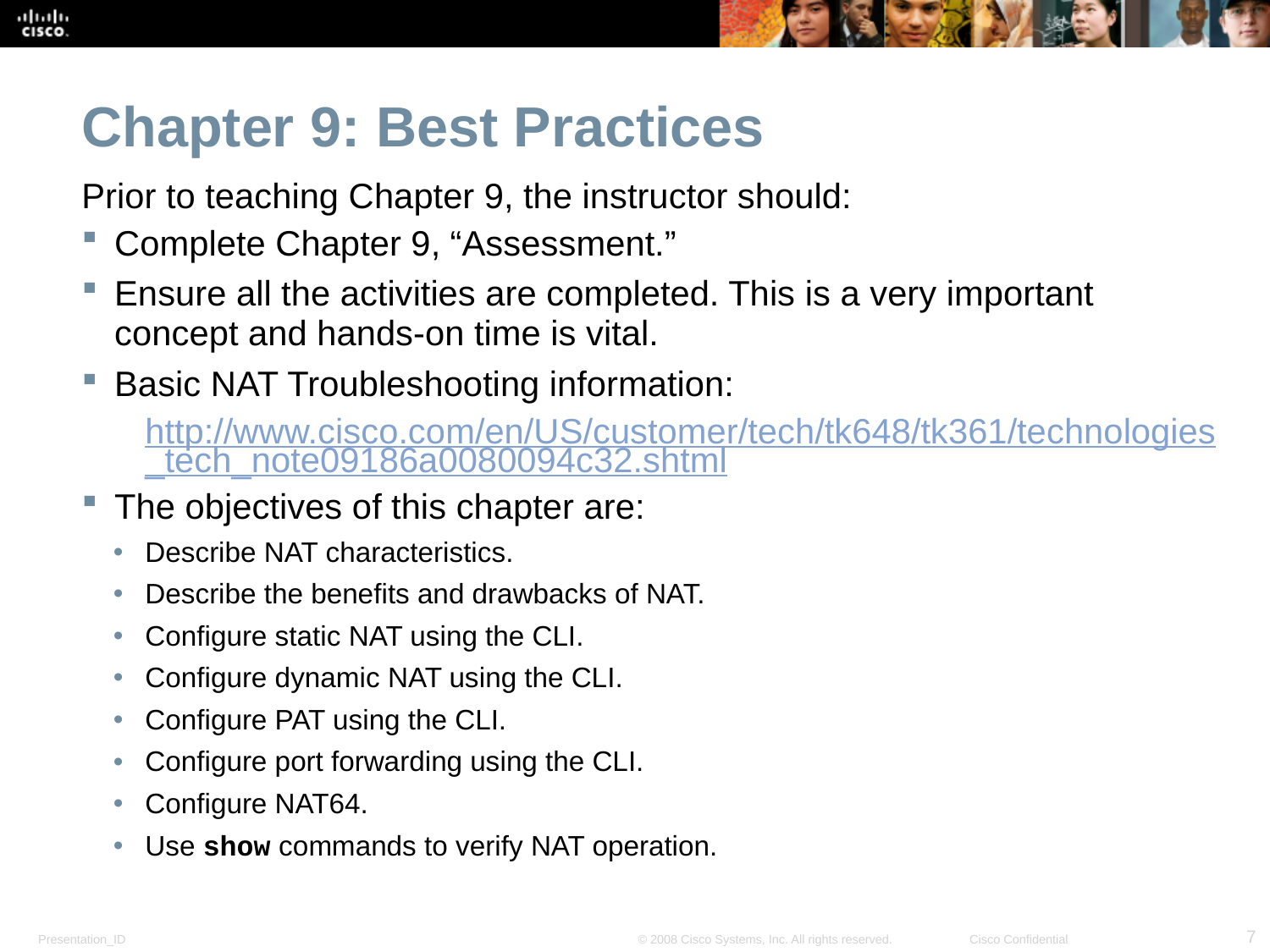

Chapter 9: Best Practices
Prior to teaching Chapter 9, the instructor should:
Complete Chapter 9, “Assessment.”
Ensure all the activities are completed. This is a very important concept and hands-on time is vital.
Basic NAT Troubleshooting information:
http://www.cisco.com/en/US/customer/tech/tk648/tk361/technologies_tech_note09186a0080094c32.shtml
The objectives of this chapter are:
Describe NAT characteristics.
Describe the benefits and drawbacks of NAT.
Configure static NAT using the CLI.
Configure dynamic NAT using the CLI.
Configure PAT using the CLI.
Configure port forwarding using the CLI.
Configure NAT64.
Use show commands to verify NAT operation.